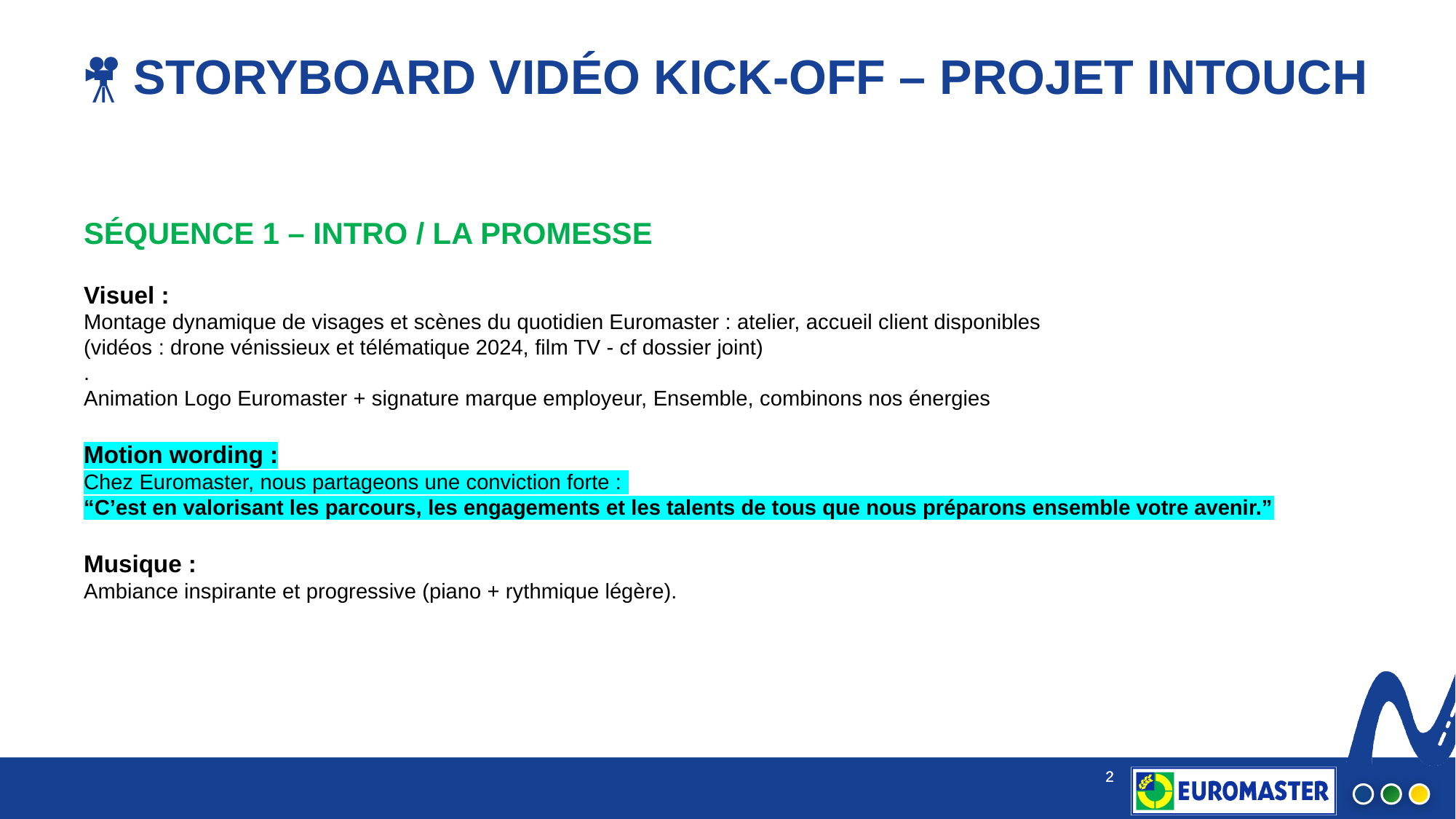

# 🎥 STORYBOARD VIDÉO KICK-OFF – PROJET INTOUCH
SÉQUENCE 1 – INTRO / LA PROMESSE

Visuel :
Montage dynamique de visages et scènes du quotidien Euromaster : atelier, accueil client disponibles
(vidéos : drone vénissieux et télématique 2024, film TV - cf dossier joint)
.
Animation Logo Euromaster + signature marque employeur, Ensemble, combinons nos énergies

Motion wording :
Chez Euromaster, nous partageons une conviction forte :
“C’est en valorisant les parcours, les engagements et les talents de tous que nous préparons ensemble votre avenir.”

Musique :
Ambiance inspirante et progressive (piano + rythmique légère).

2
2